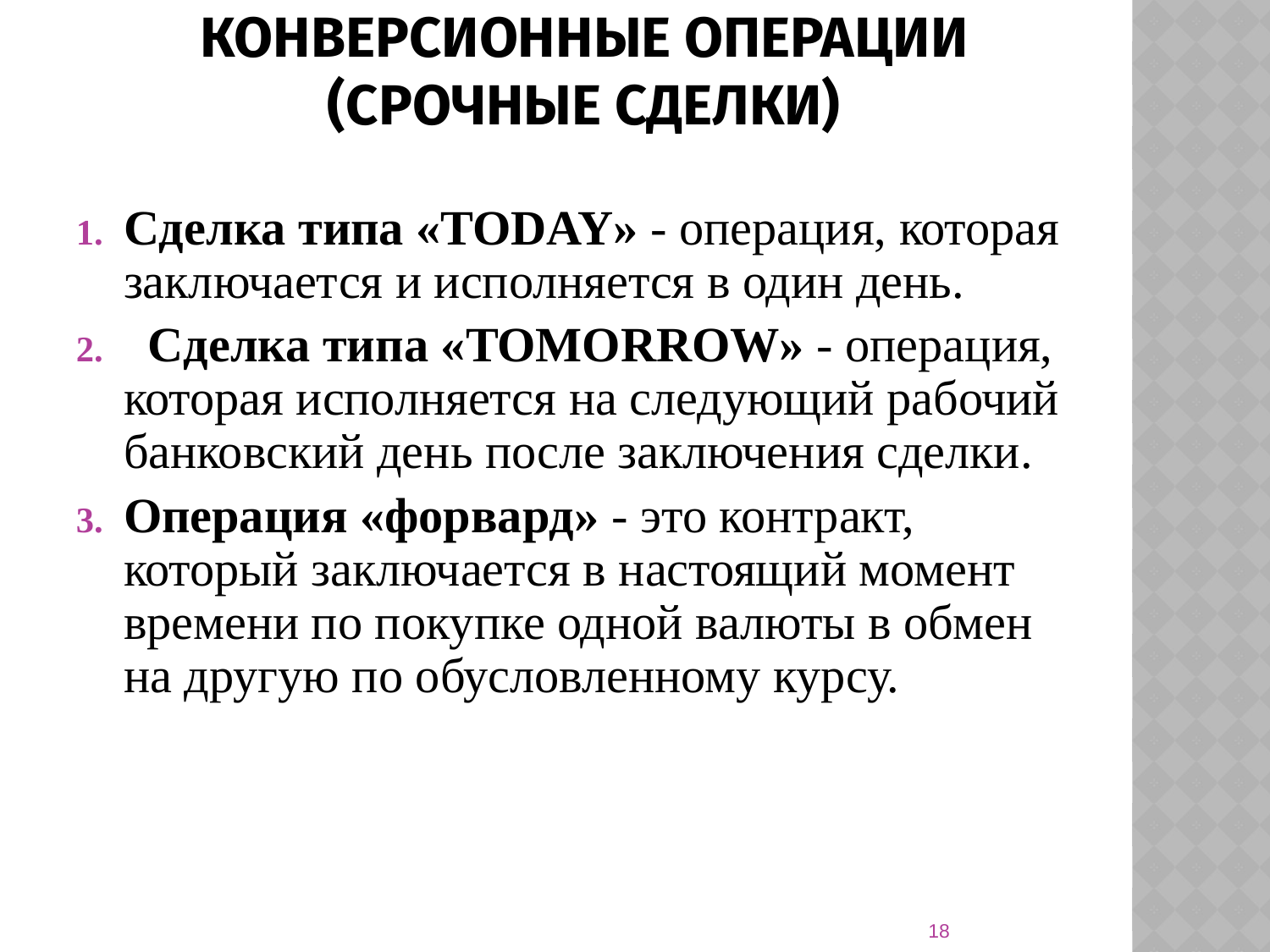

# Конверсионные операции (Срочные сделки)
Сделка типа «TODAY» - операция, которая заключается и исполняется в один день.
  Сделка типа «TOMORROW» - операция, которая исполняется на следующий рабочий банковский день после заключения сделки.
Операция «форвард» - это контракт, который заключается в настоящий момент времени по покупке одной валюты в обмен на другую по обусловленному курсу.

18